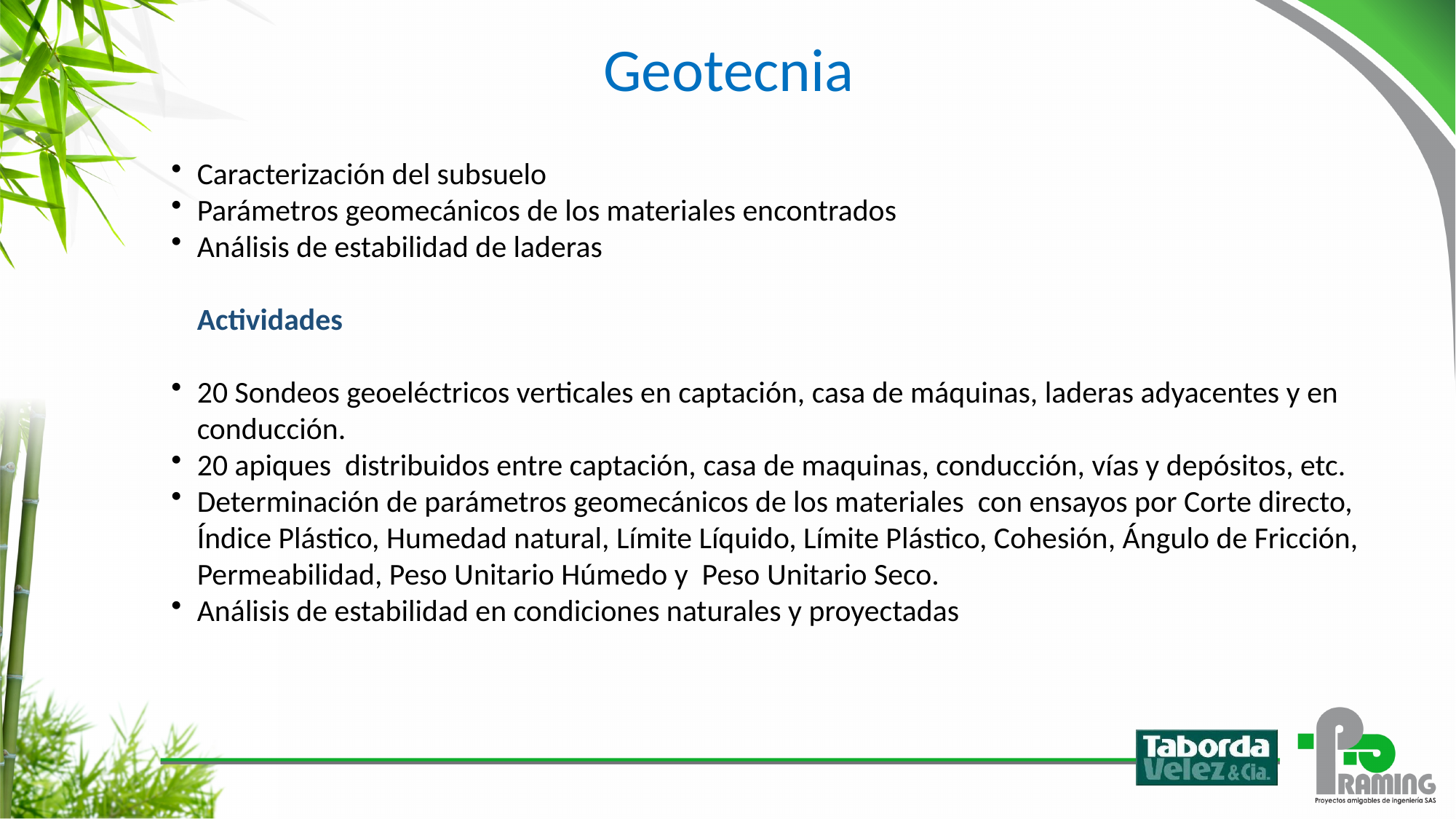

# Geotecnia
Caracterización del subsuelo
Parámetros geomecánicos de los materiales encontrados
Análisis de estabilidad de laderas

Actividades

20 Sondeos geoeléctricos verticales en captación, casa de máquinas, laderas adyacentes y en conducción.
20 apiques  distribuidos entre captación, casa de maquinas, conducción, vías y depósitos, etc.
Determinación de parámetros geomecánicos de los materiales  con ensayos por Corte directo, Índice Plástico, Humedad natural, Límite Líquido, Límite Plástico, Cohesión, Ángulo de Fricción, Permeabilidad, Peso Unitario Húmedo y  Peso Unitario Seco.
Análisis de estabilidad en condiciones naturales y proyectadas